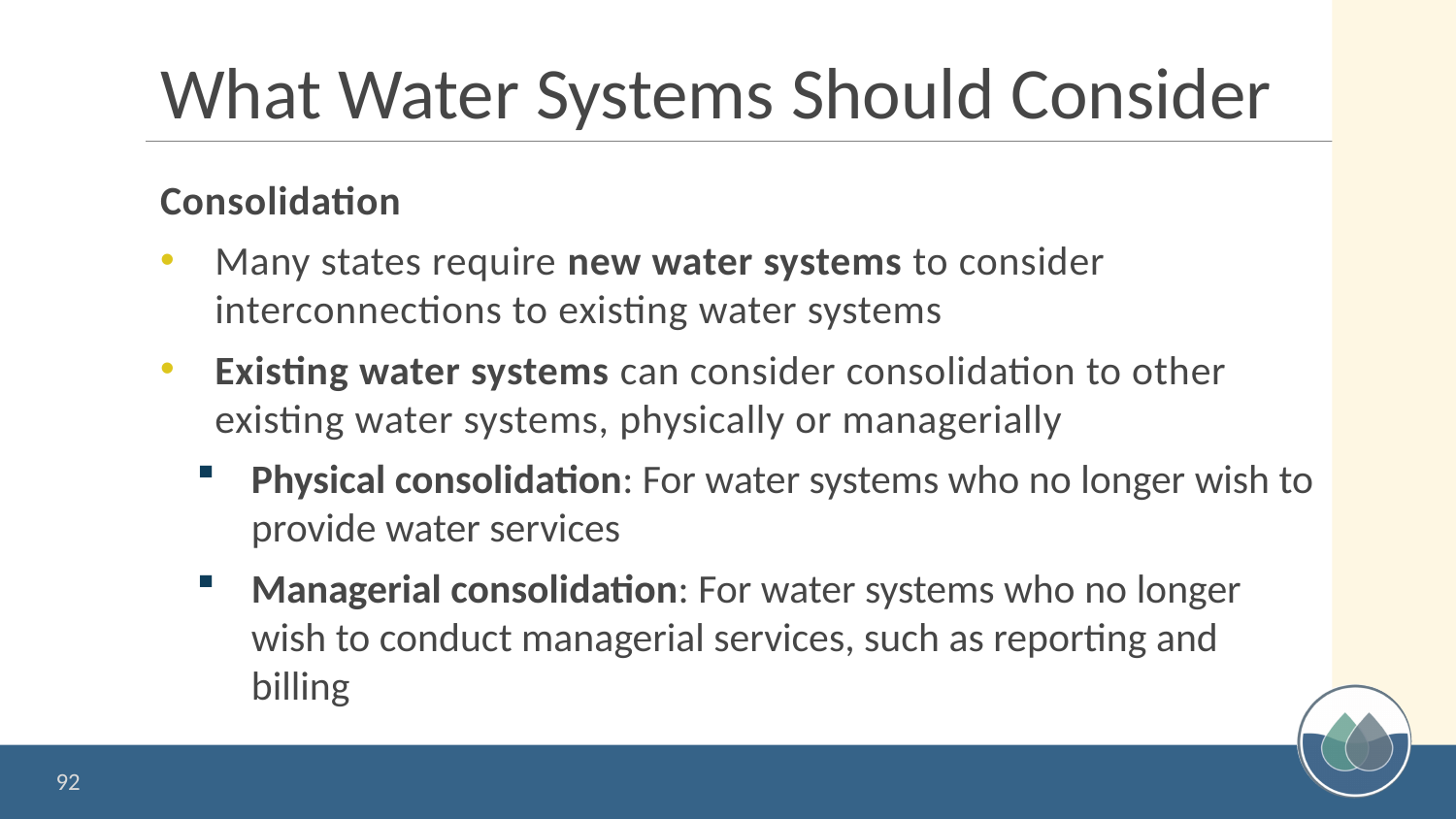

# What Water Systems Should Consider
Consolidation
Many states require new water systems to consider interconnections to existing water systems
Existing water systems can consider consolidation to other existing water systems, physically or managerially
Physical consolidation: For water systems who no longer wish to provide water services
Managerial consolidation: For water systems who no longer wish to conduct managerial services, such as reporting and billing
92